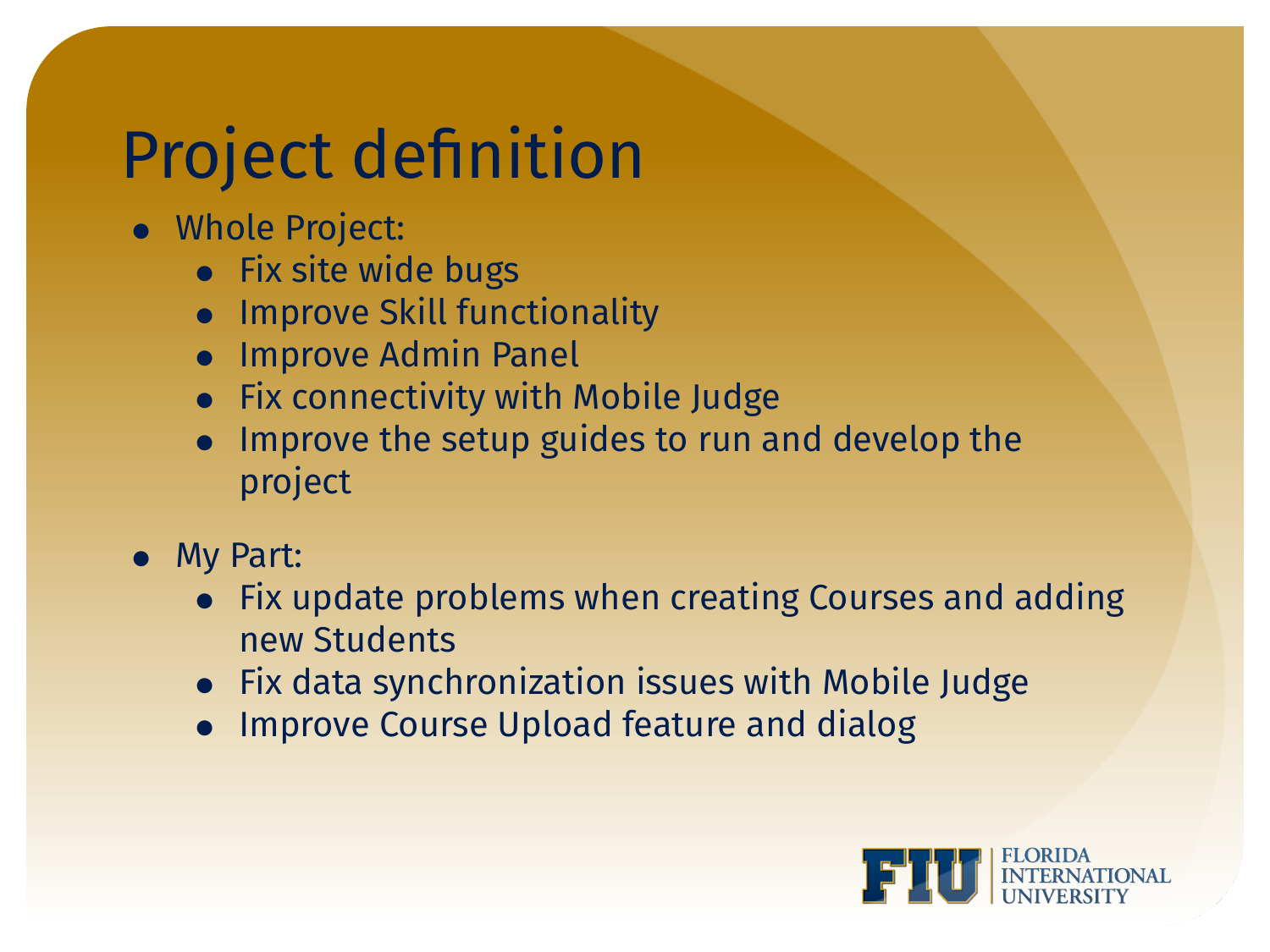

# Project definition
Whole Project:
Fix site wide bugs
Improve Skill functionality
Improve Admin Panel
Fix connectivity with Mobile Judge
Improve the setup guides to run and develop the project

My Part:
Fix update problems when creating Courses and adding new Students
Fix data synchronization issues with Mobile Judge
Improve Course Upload feature and dialog